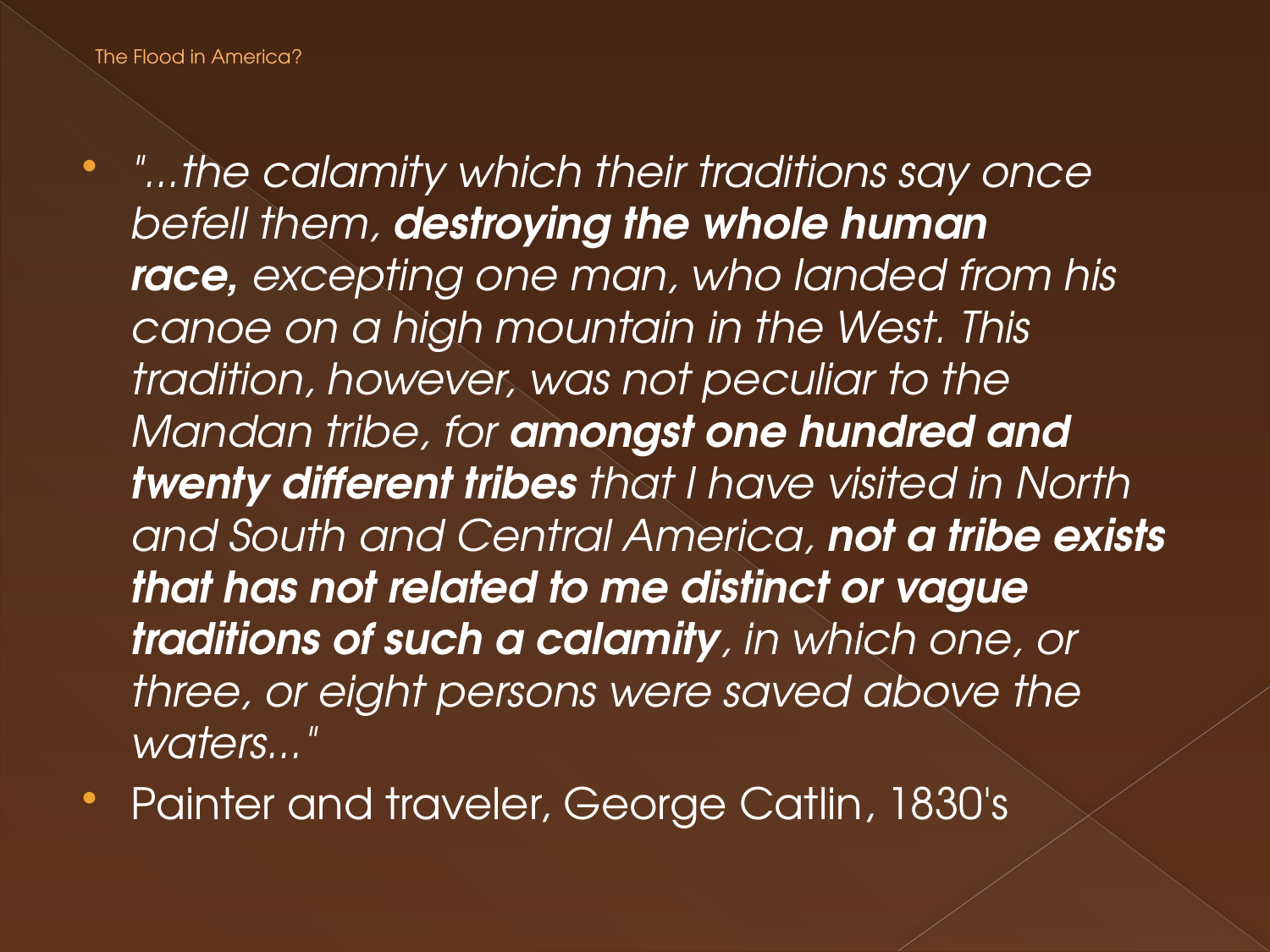

# The Flood in America?
"...the calamity which their traditions say once befell them, destroying the whole human race, excepting one man, who landed from his canoe on a high mountain in the West. This tradition, however, was not peculiar to the Mandan tribe, for amongst one hundred and twenty different tribes that I have visited in North and South and Central America, not a tribe exists that has not related to me distinct or vague traditions of such a calamity, in which one, or three, or eight persons were saved above the waters..."
Painter and traveler, George Catlin, 1830's